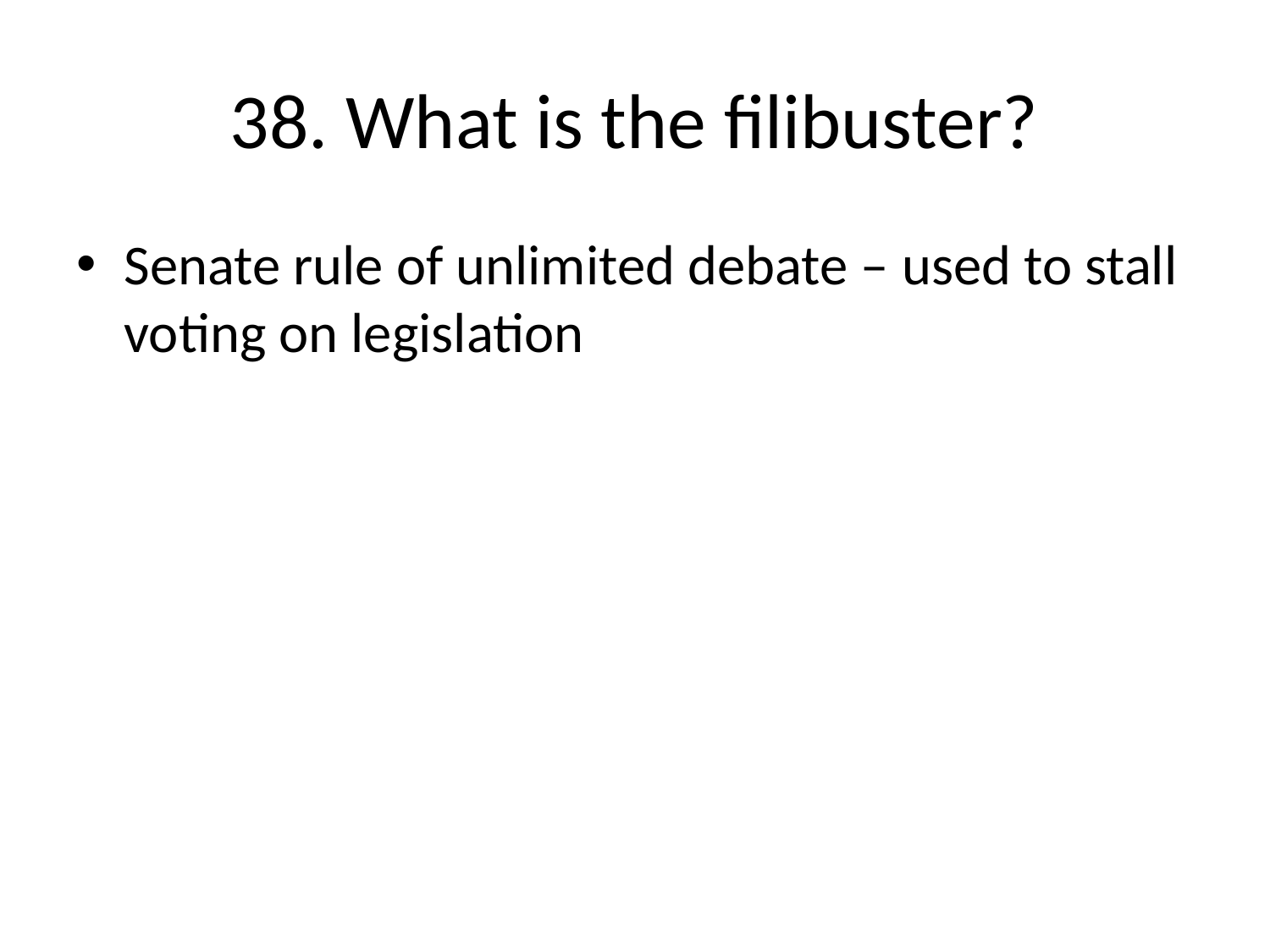

# 38. What is the filibuster?
Senate rule of unlimited debate – used to stall voting on legislation